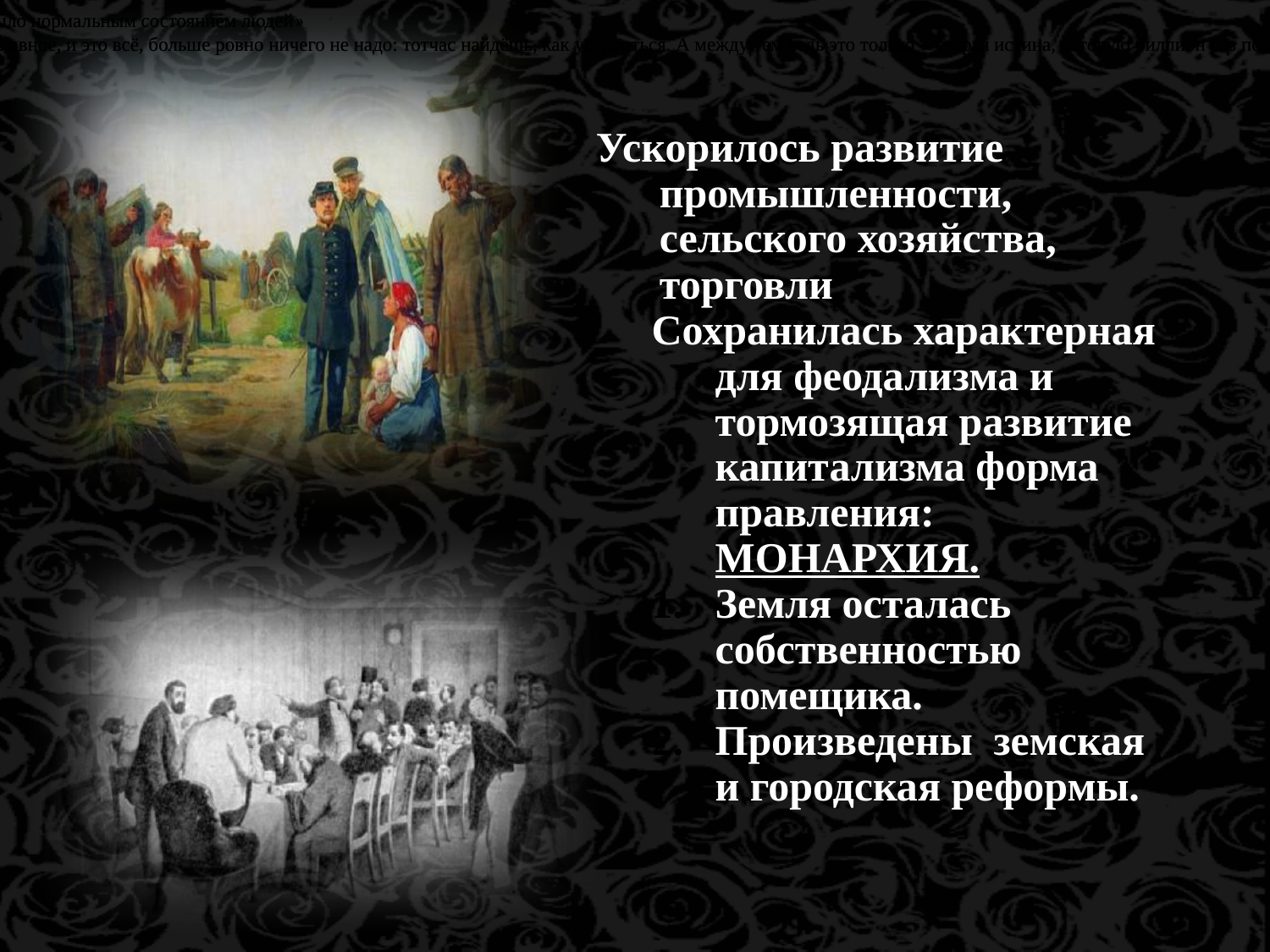

«Я не хочу и не могу верить, чтобы зло было нормальным состоянием людей»
Главное – люби других как себя, вот что главное, и это всё, больше ровно ничего не надо: тотчас найдёшь, как устроиться. А между тем ведь это только – старая истина, которую биллион раз повторяли и читали, да ведь не ужилась же!»
«Я не хочу и не могу верить, чтобы зло было нормальным состоянием людей»
Главное – люби других как себя, вот что главное, и это всё, больше ровно ничего не надо: тотчас найдёшь, как устроиться. А между тем ведь это только – старая истина, которую биллион раз повторяли и читали, да ведь не ужилась же!»

Ускорилось развитие промышленности, сельского хозяйства, торговли
Сохранилась характерная для феодализма и тормозящая развитие капитализма форма правления: МОНАРХИЯ.
Земля осталась собственностью помещика.
Произведены  земская и городская реформы.